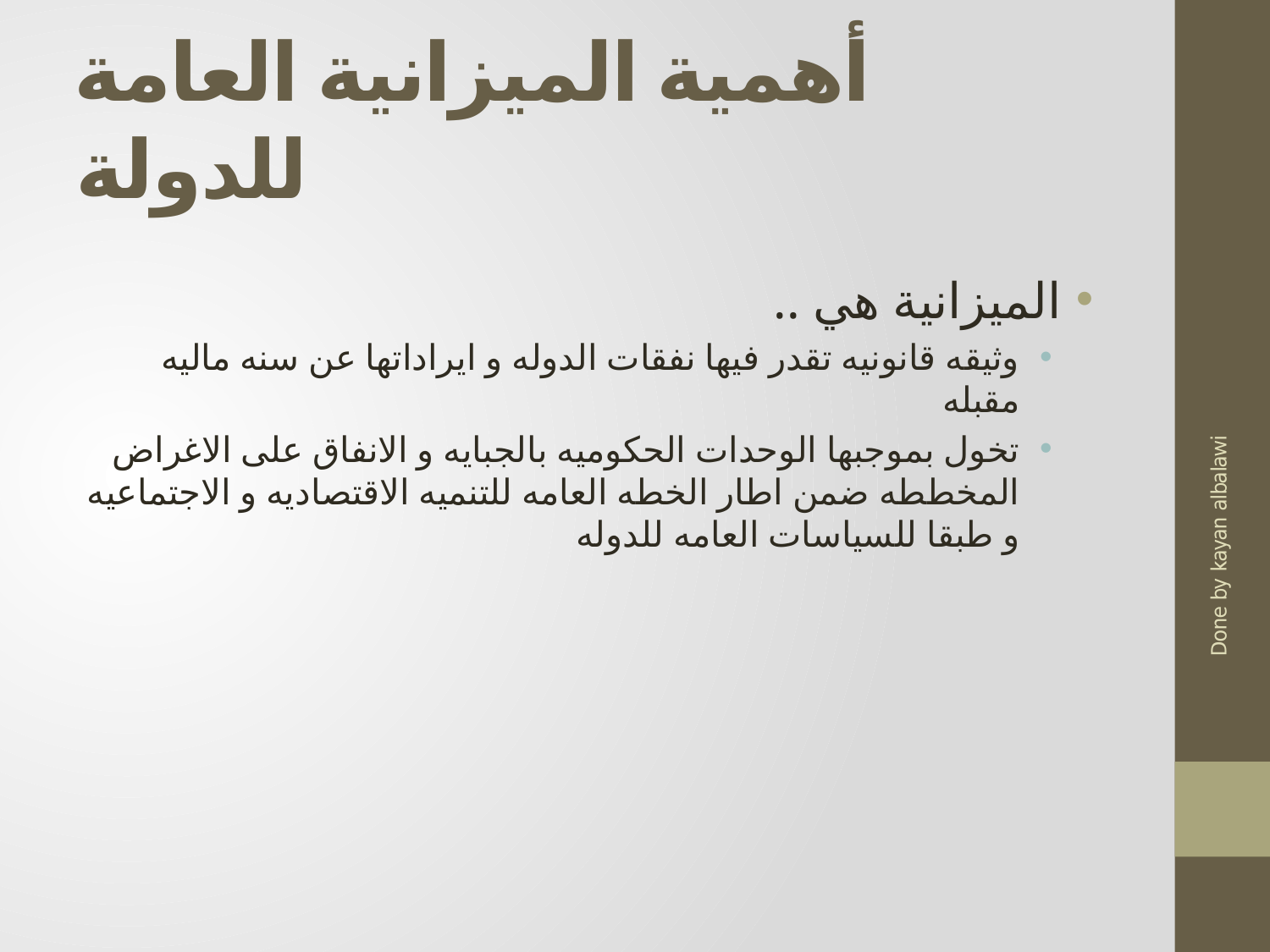

# أهمية الميزانية العامة للدولة

الميزانية هي ..
وثيقه قانونيه تقدر فيها نفقات الدوله و ايراداتها عن سنه ماليه مقبله
تخول بموجبها الوحدات الحكوميه بالجبايه و الانفاق على الاغراض المخططه ضمن اطار الخطه العامه للتنميه الاقتصاديه و الاجتماعيه و طبقا للسياسات العامه للدوله
Done by kayan albalawi